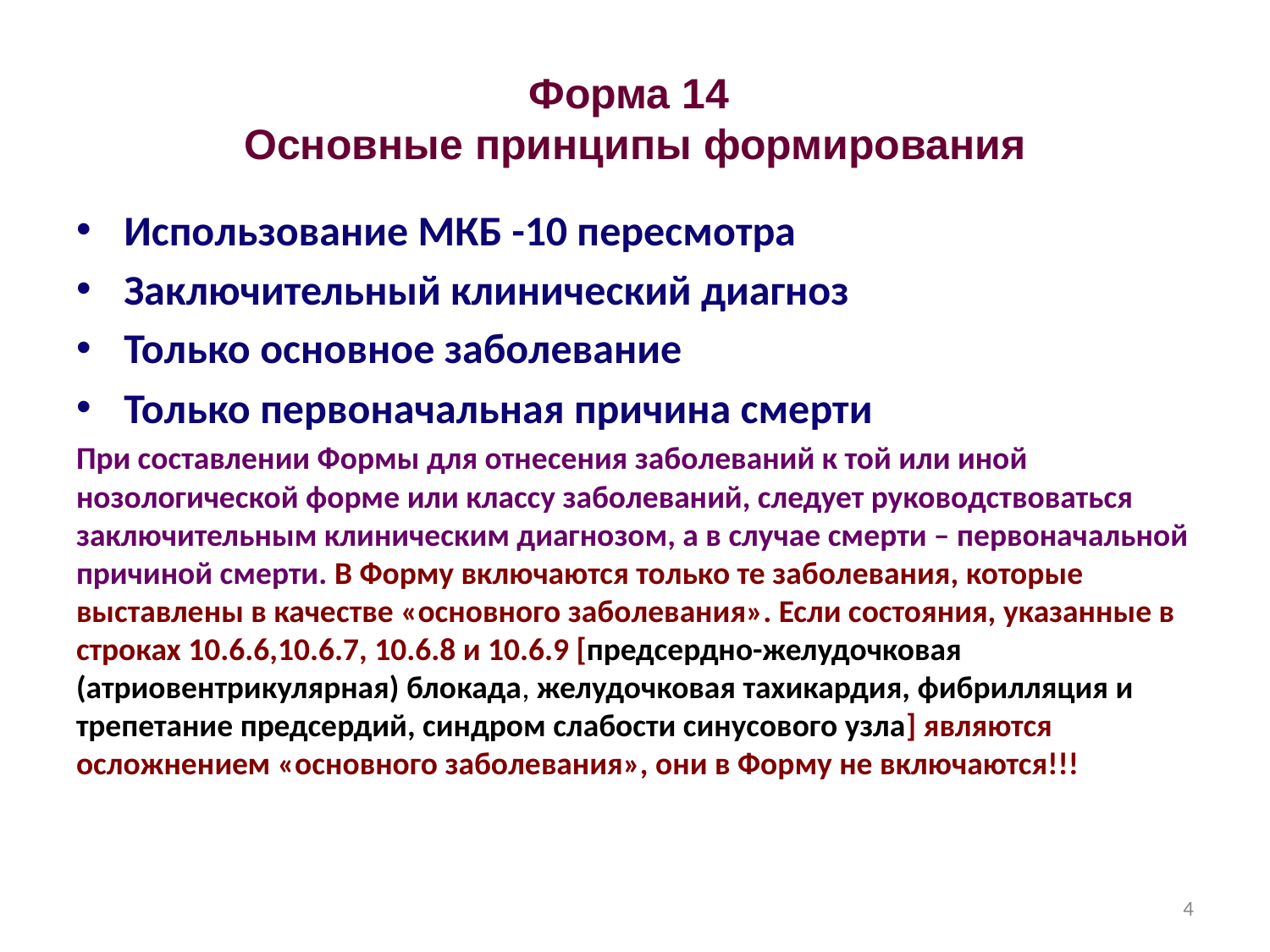

# Форма 14 Основные принципы формирования
Использование МКБ -10 пересмотра
Заключительный клинический диагноз
Только основное заболевание
Только первоначальная причина смерти
При составлении Формы для отнесения заболеваний к той или иной нозологической форме или классу заболеваний, следует руководствоваться заключительным клиническим диагнозом, а в случае смерти – первоначальной причиной смерти. В Форму включаются только те заболевания, которые выставлены в качестве «основного заболевания». Если состояния, указанные в строках 10.6.6,10.6.7, 10.6.8 и 10.6.9 [предсердно-желудочковая (атриовентрикулярная) блокада, желудочковая тахикардия, фибрилляция и трепетание предсердий, синдром слабости синусового узла] являются осложнением «основного заболевания», они в Форму не включаются!!!

4